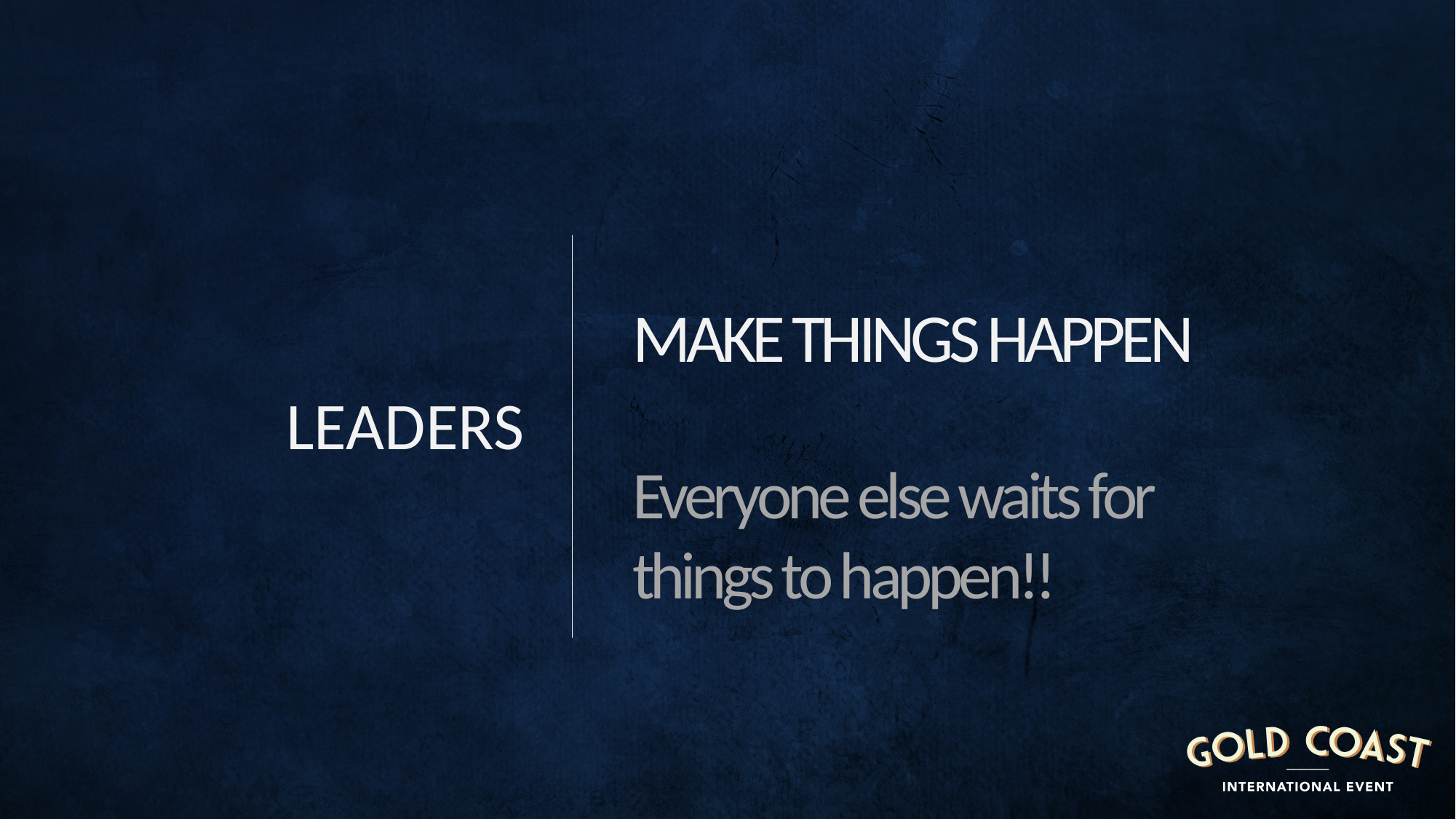

LEADERS
MAKE THINGS HAPPEN

Everyone else waits for things to happen!!